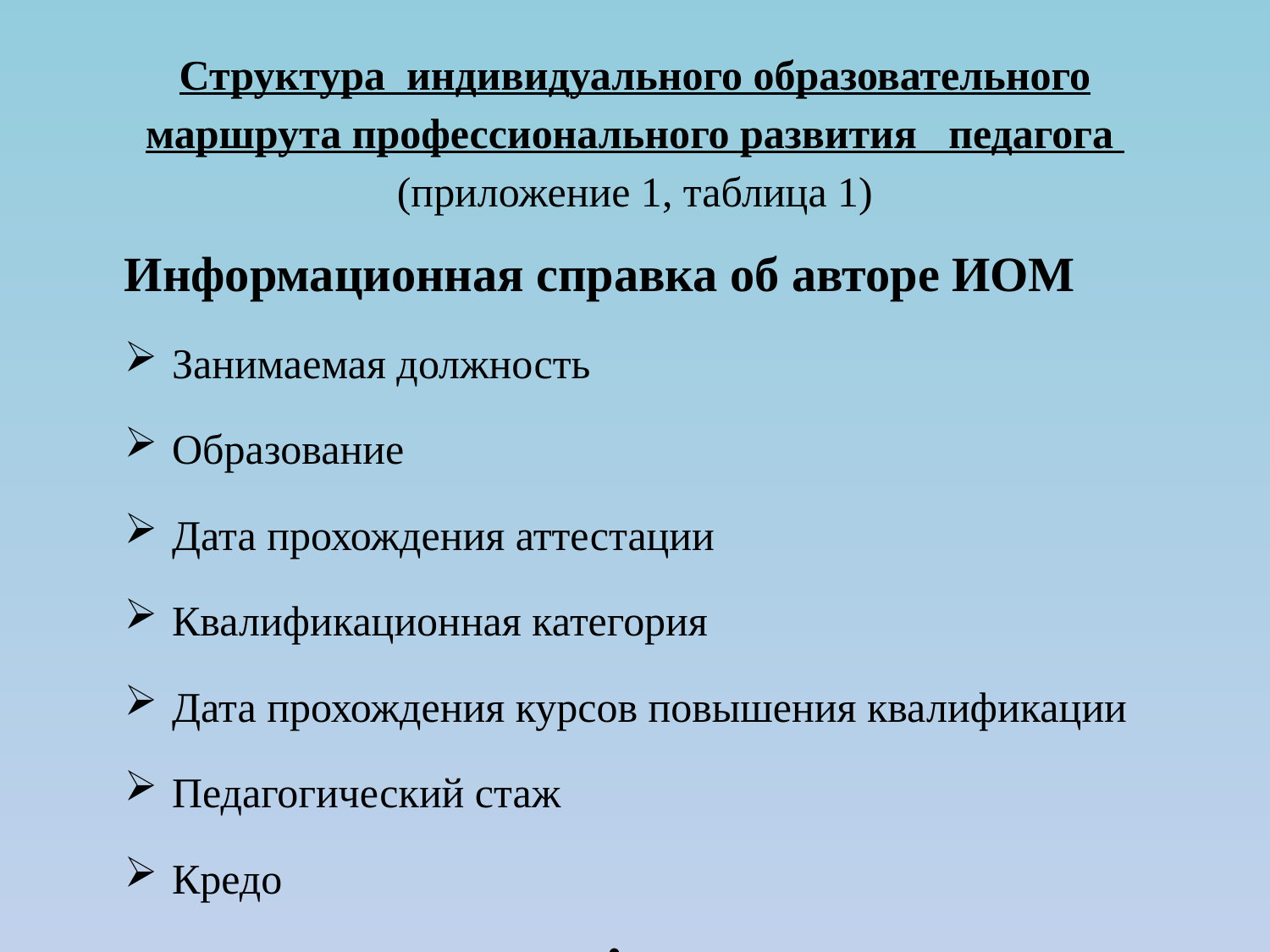

# Структура  индивидуального образовательного маршрута профессионального развития   педагога  (приложение 1, таблица 1)
Информационная справка об авторе ИОМ
Занимаемая должность
Образование
Дата прохождения аттестации
Квалификационная категория
Дата прохождения курсов повышения квалификации
Педагогический стаж
Кредо